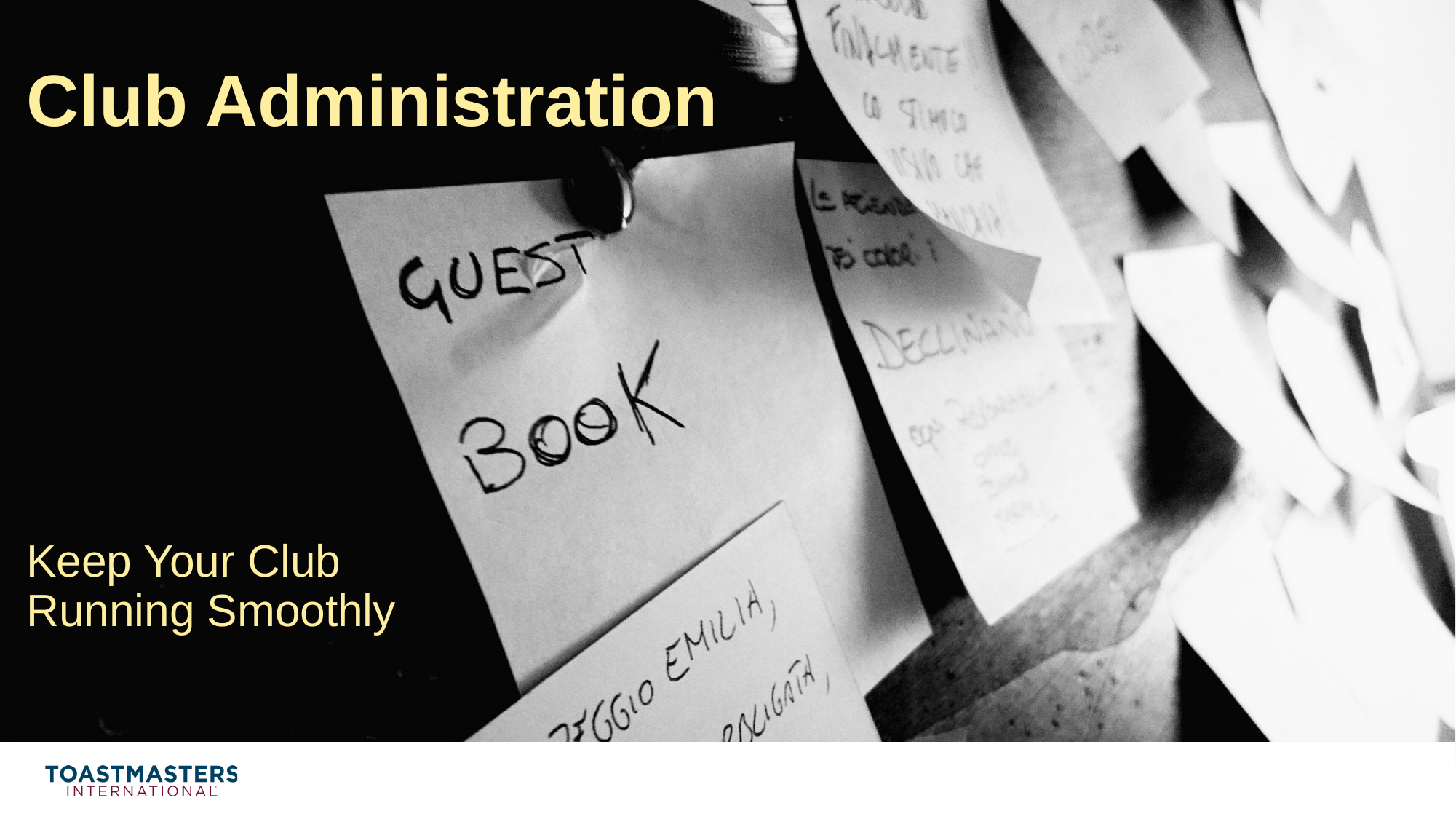

# Club Administration
Keep Your Club
Running Smoothly